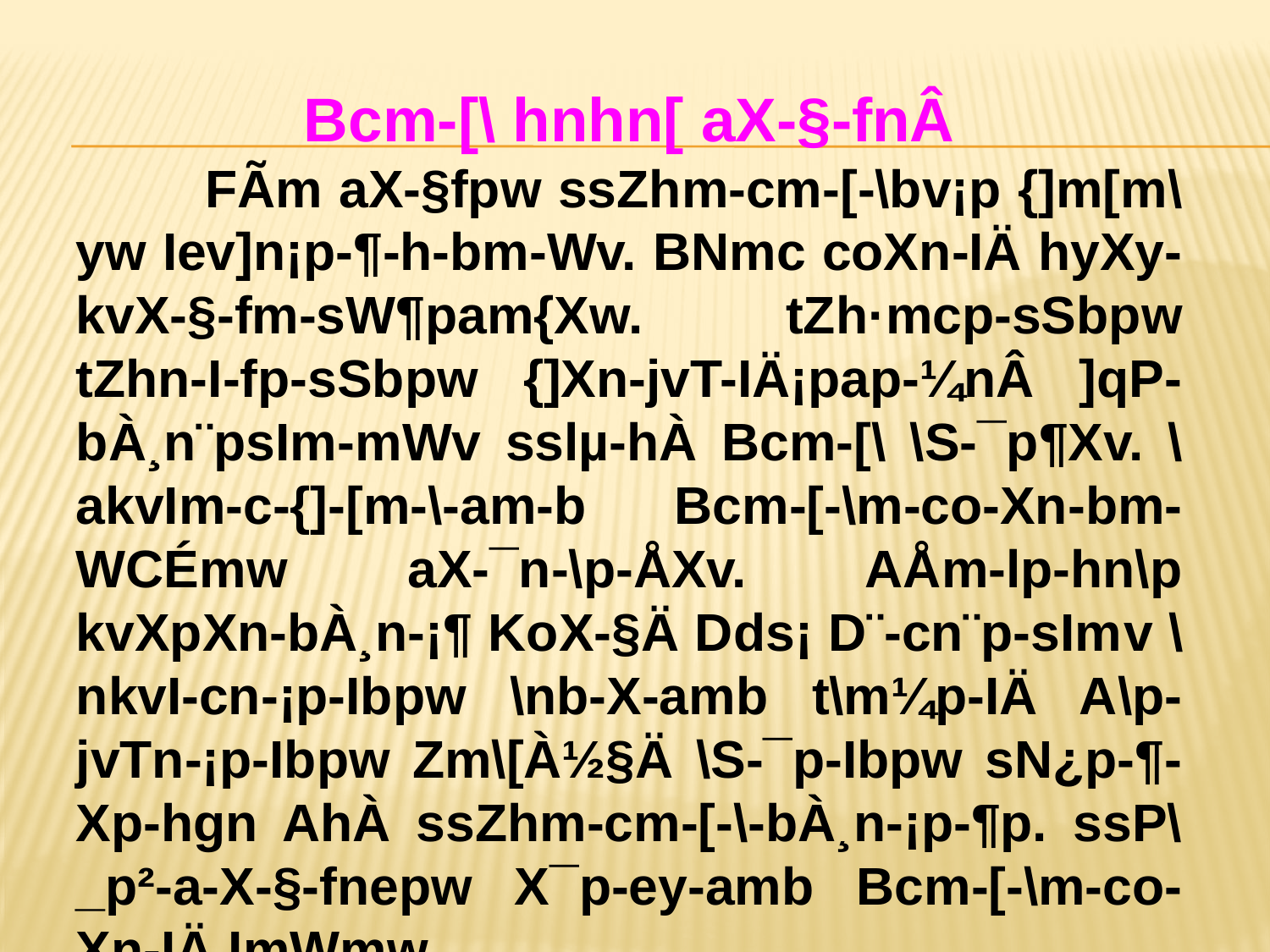

Bcm-[\ hnhn[ aX-§-fnÂ
 	FÃm aX-§fpw ssZhm-cm-[-\bv¡p {]m[m\yw Iev]n¡p-¶-h-bm-Wv. BNmc coXn-IÄ hyXy-kvX-§-fm-sW¶pam{Xw. tZh·mcp-sSbpw tZhn-I-fp-sSbpw {]Xn-jvT-IÄ¡pap-¼nÂ ]qP-bÀ¸n¨psIm-­mWv sslµ-hÀ Bcm-[\ \S-¯p¶Xv. \akvIm-c-{]-[m-\-am-b Bcm-[-\m-co-Xn-bm-WCÉmw aX-¯n-\p-ÅXv. AÅm-lp-hn\p kvXpXn-bÀ¸n-¡¶ KoX-§Ä Dds¡ D¨-cn¨p-sIm­v \nkvI-cn-¡p-Ibpw \nb-X-amb t\m¼p-IÄ A\p-jvTn-¡p-Ibpw Zm\[À½§Ä \S-¯p-Ibpw sN¿p-¶-Xp-hgn AhÀ ssZhm-cm-[-\-bÀ¸n-¡p-¶p. ssP\_p²-a-X-§-fnepw X¯p-ey-amb Bcm-[-\m-co-Xn-IÄ ImWmw.